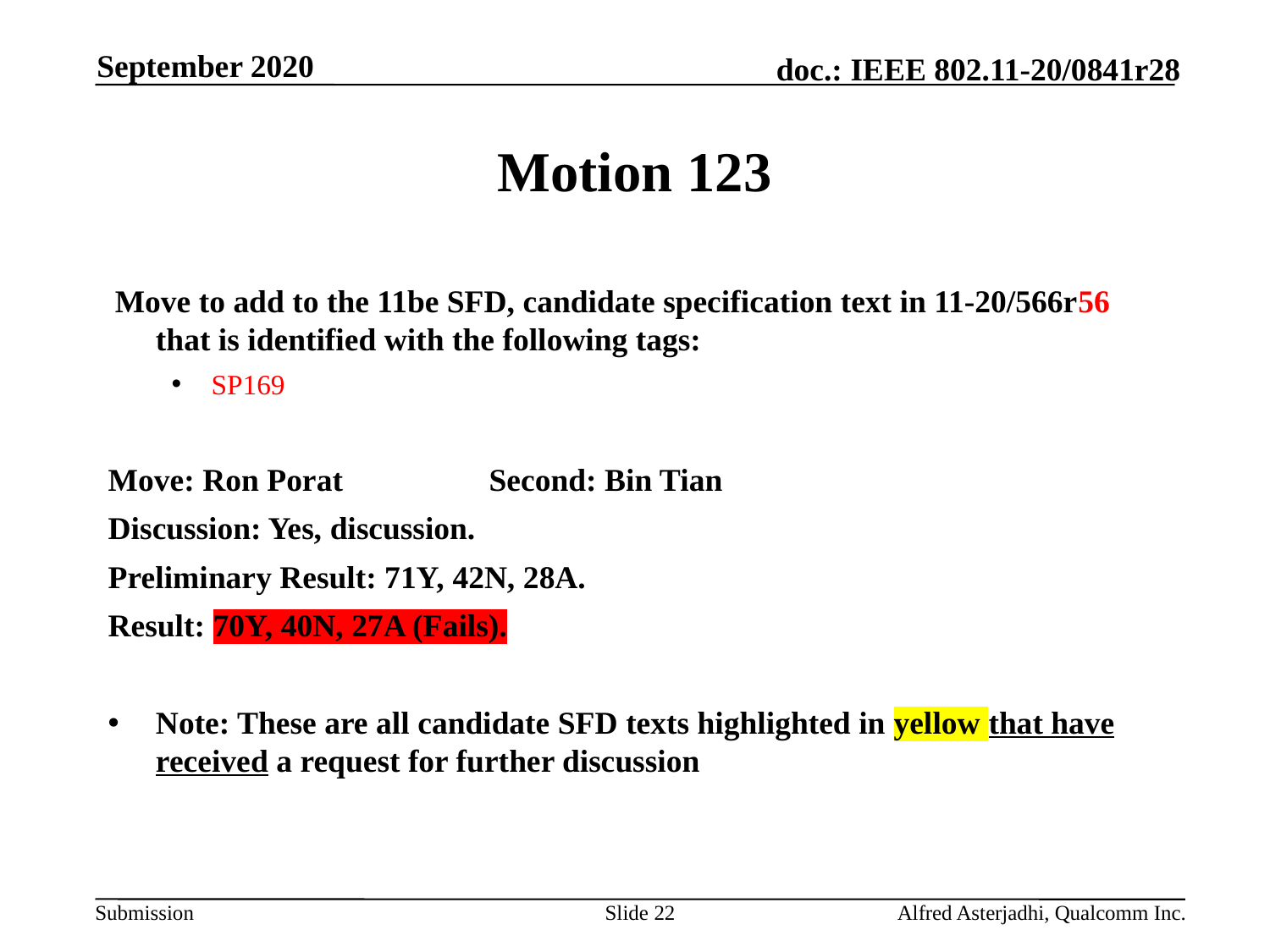

September 2020
# Motion 123
 Move to add to the 11be SFD, candidate specification text in 11-20/566r56 that is identified with the following tags:
SP169

Move: Ron Porat		Second: Bin Tian
Discussion: Yes, discussion.
Preliminary Result: 71Y, 42N, 28A.
Result: 70Y, 40N, 27A (Fails).

Note: These are all candidate SFD texts highlighted in yellow that have received a request for further discussion

Slide 22
Alfred Asterjadhi, Qualcomm Inc.